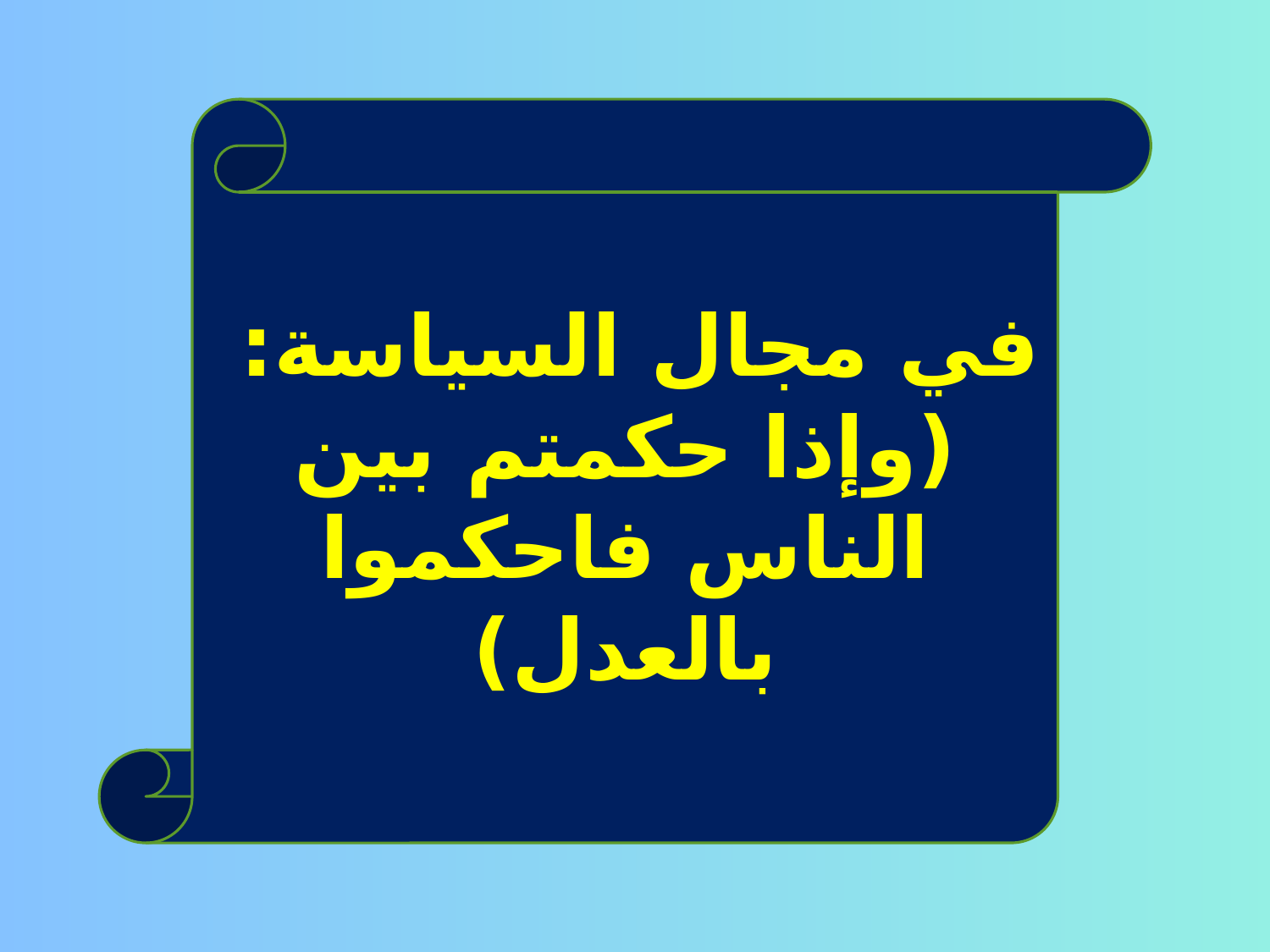

في مجال السياسة:
(وإذا حكمتم بين الناس فاحكموا بالعدل)